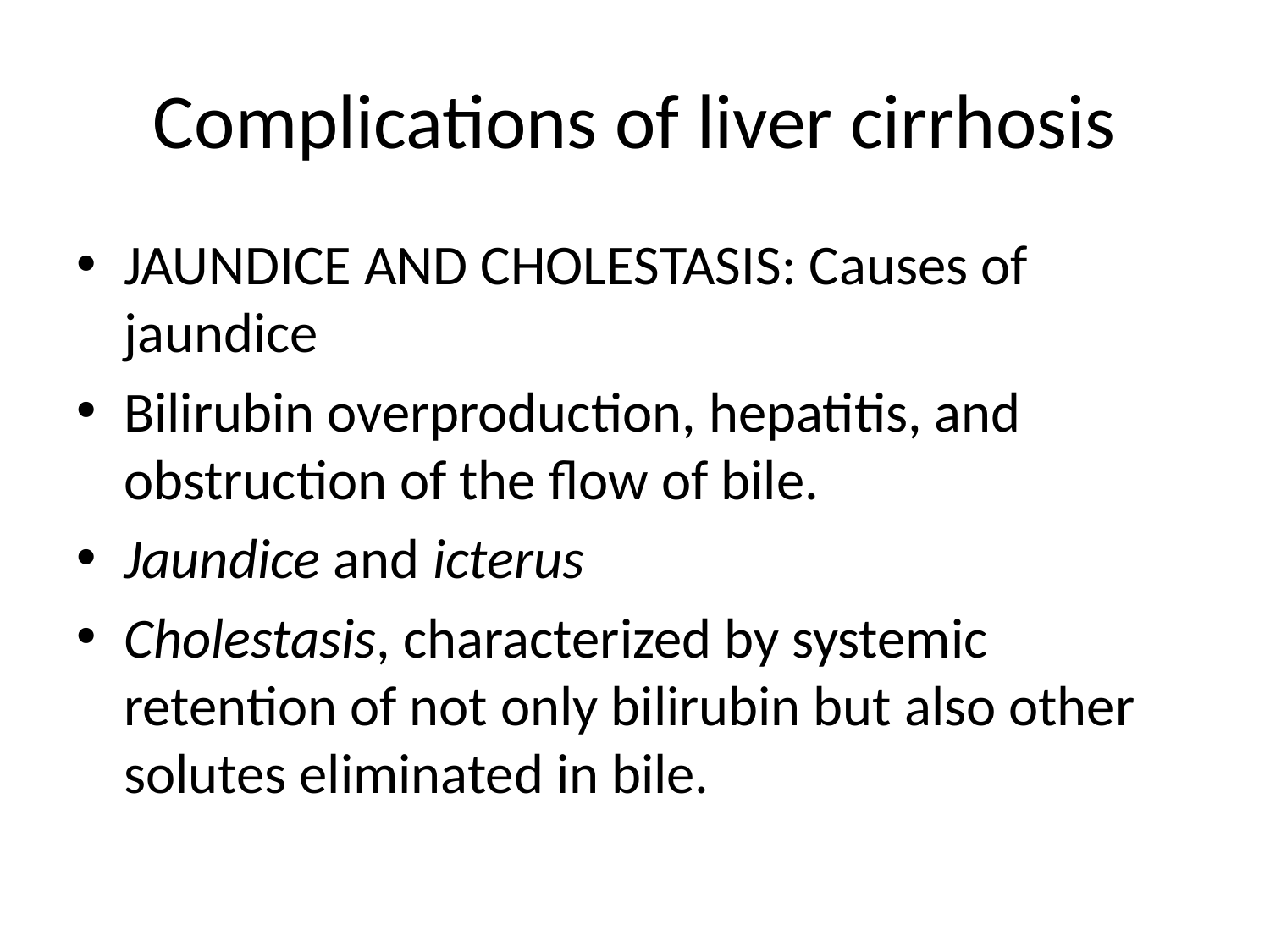

# Complications of liver cirrhosis
JAUNDICE AND CHOLESTASIS: Causes of jaundice
Bilirubin overproduction, hepatitis, and obstruction of the flow of bile.
Jaundice and icterus
Cholestasis, characterized by systemic retention of not only bilirubin but also other solutes eliminated in bile.